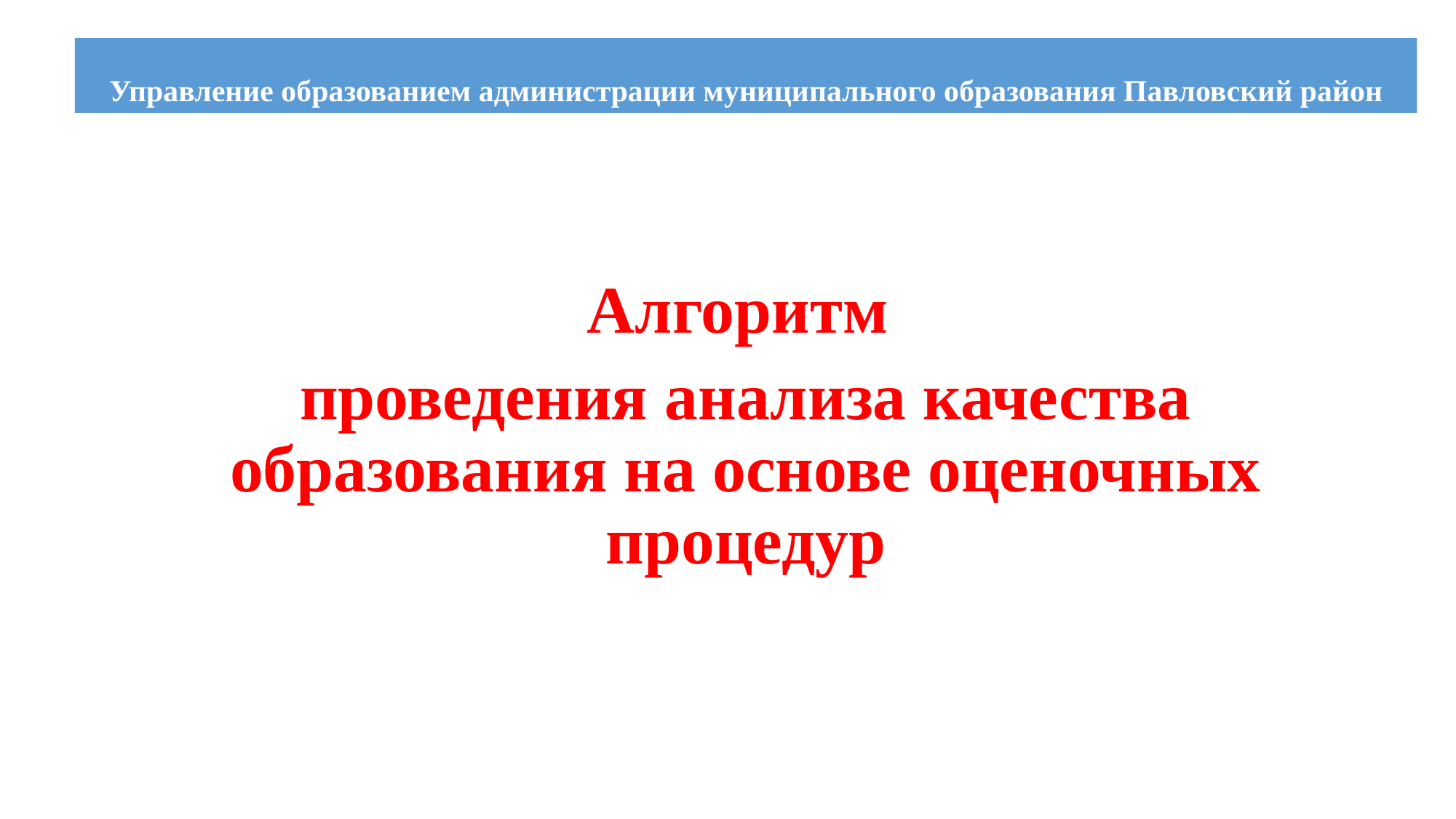

# Управление образованием администрации муниципального образования Павловский район
Алгоритм
проведения анализа качества образования на основе оценочных процедур